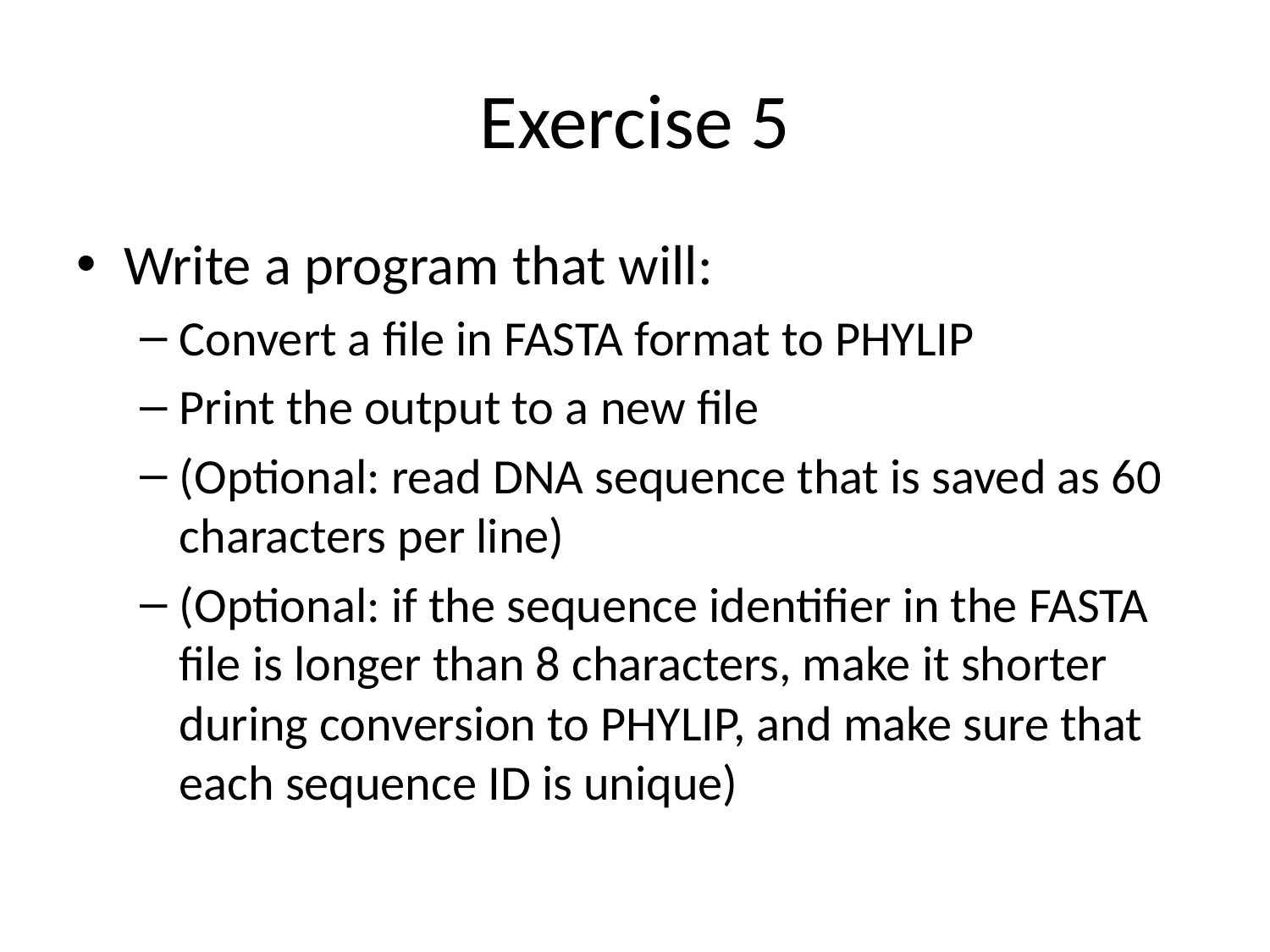

# Exercise 5
Write a program that will:
Convert a file in FASTA format to PHYLIP
Print the output to a new file
(Optional: read DNA sequence that is saved as 60 characters per line)
(Optional: if the sequence identifier in the FASTA file is longer than 8 characters, make it shorter during conversion to PHYLIP, and make sure that each sequence ID is unique)